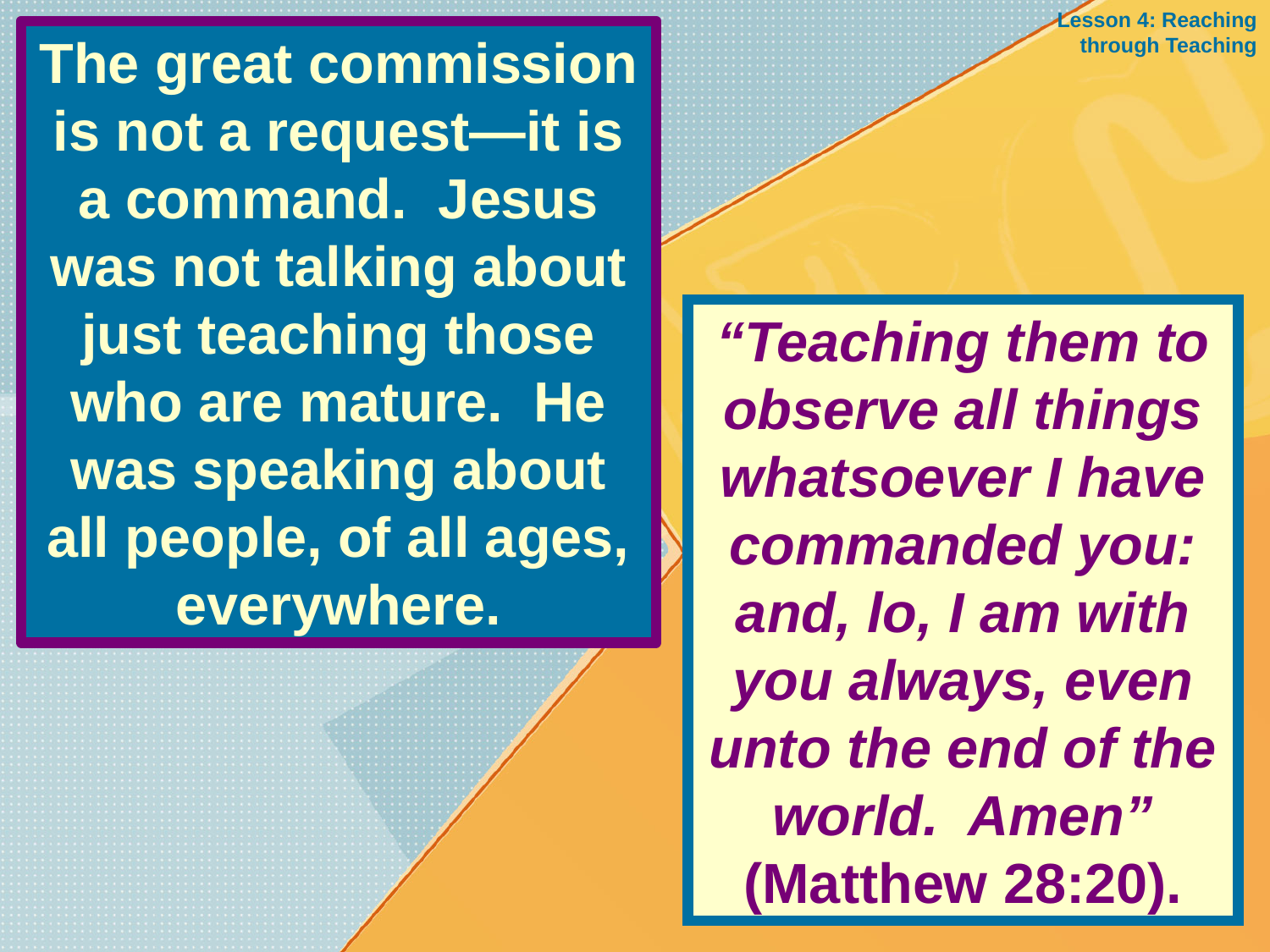

Lesson 4: Reaching through Teaching
The great commission is not a request—it is a command.  Jesus was not talking about just teaching those who are mature.  He was speaking about all people, of all ages, everywhere.
“Teaching them to observe all things whatsoever I have commanded you: and, lo, I am with you always, even unto the end of the world.  Amen” (Matthew 28:20).